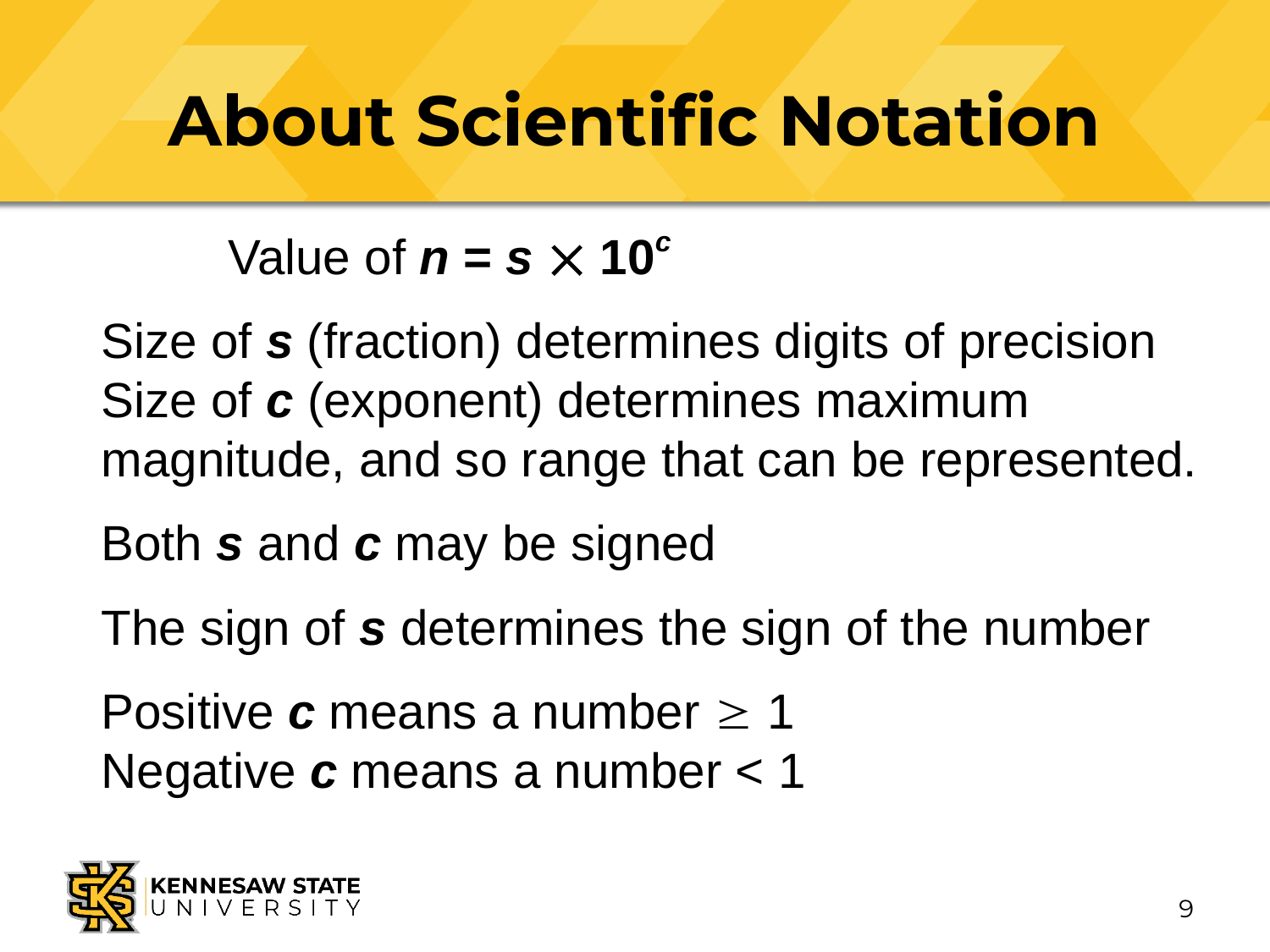

# About Scientific Notation
	Value of n = s × 10c
Size of s (fraction) determines digits of precision
Size of c (exponent) determines maximum magnitude, and so range that can be represented.
Both s and c may be signed
The sign of s determines the sign of the number
Positive c means a number ≥ 1
Negative c means a number < 1

9